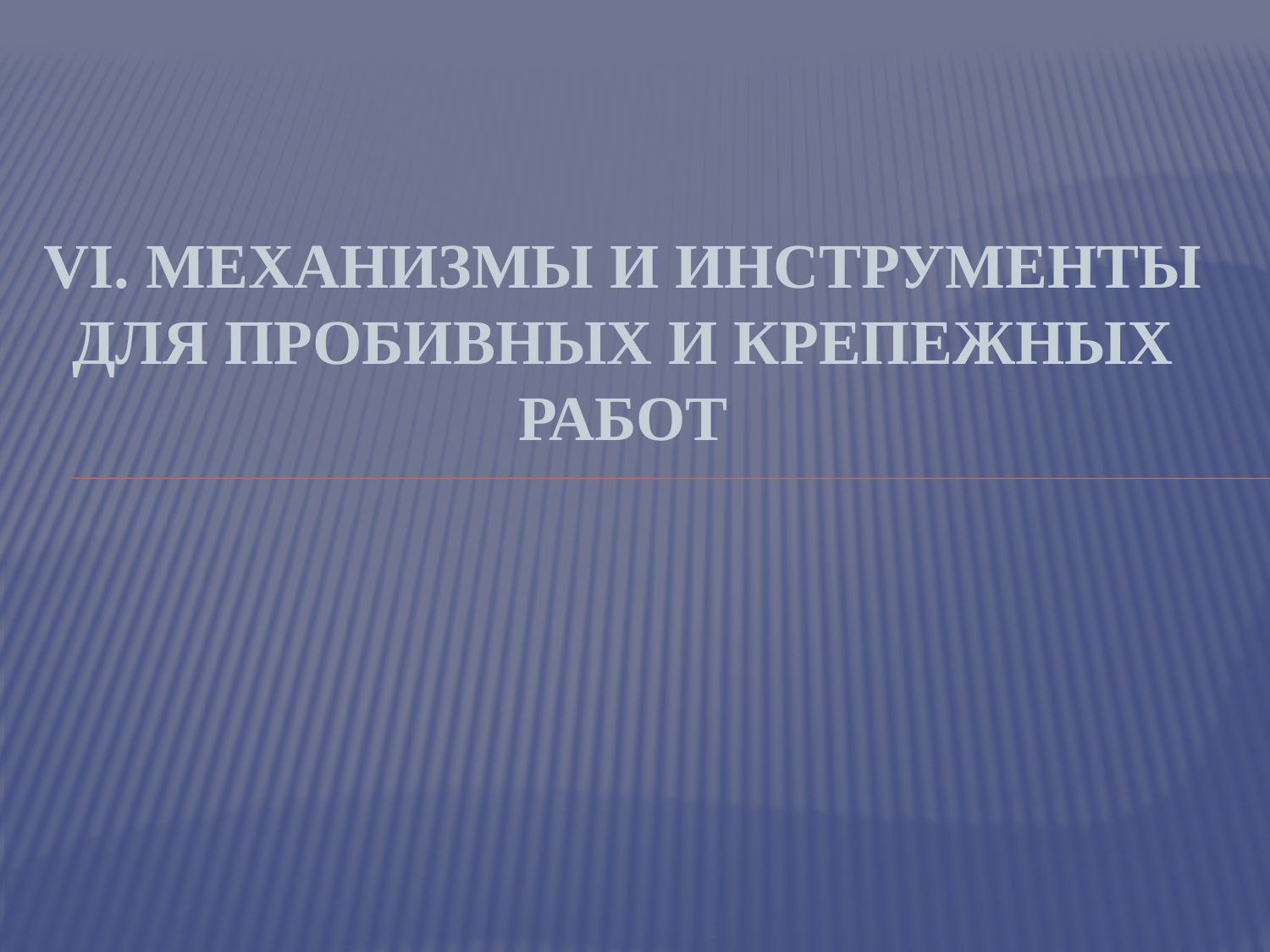

# VI. Механизмы и инструменты для пробивных и крепежных работ